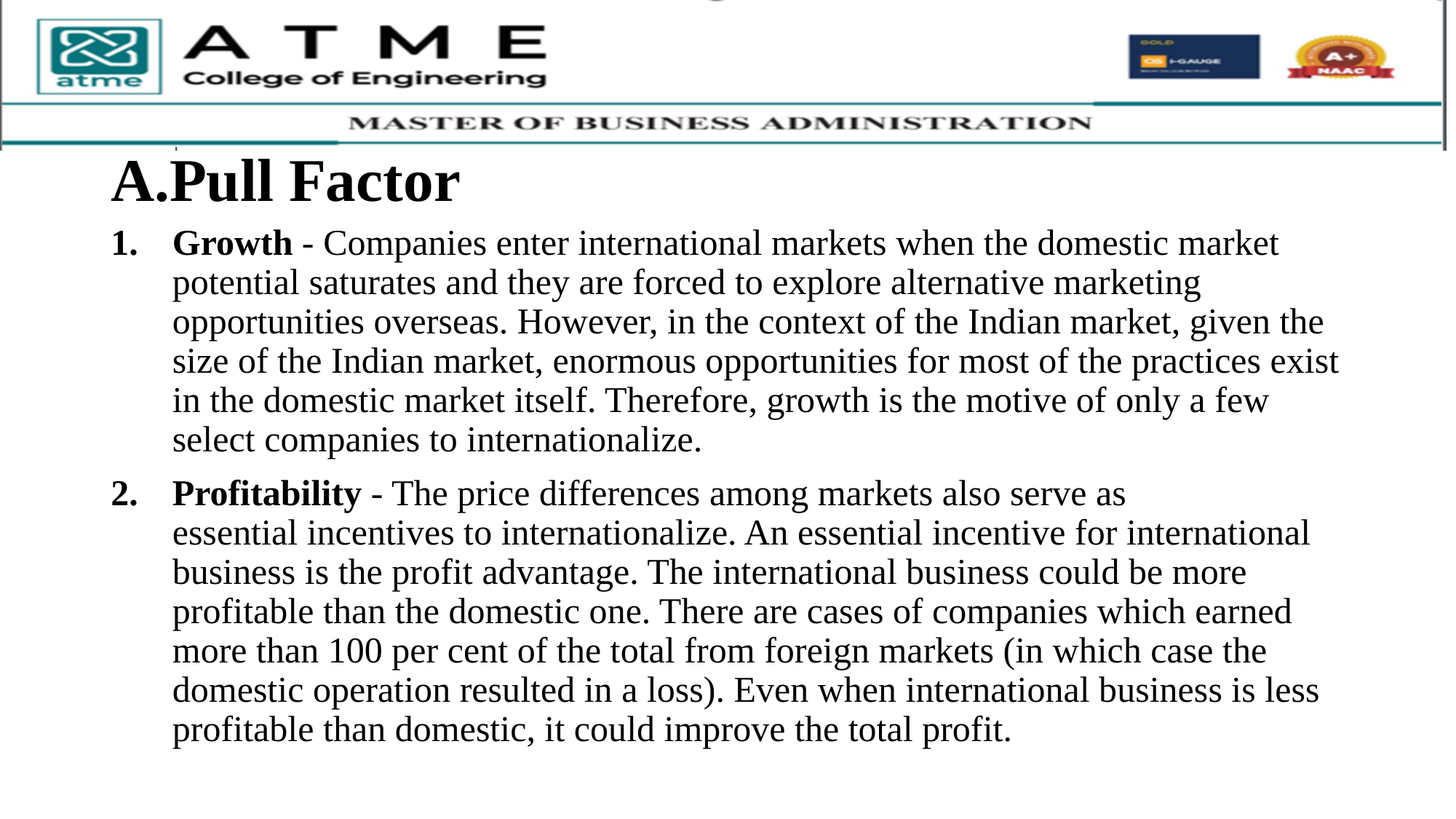

# A.Pull Factor
Growth - Companies enter international markets when the domestic market potential saturates and they are forced to explore alternative marketing opportunities overseas. However, in the context of the Indian market, given the size of the Indian market, enormous opportunities for most of the practices exist in the domestic market itself. Therefore, growth is the motive of only a few select companies to internationalize.
Profitability - The price differences among markets also serve as essential incentives to internationalize. An essential incentive for international business is the profit advantage. The international business could be more profitable than the domestic one. There are cases of companies which earned more than 100 per cent of the total from foreign markets (in which case the domestic operation resulted in a loss). Even when international business is less profitable than domestic, it could improve the total profit.